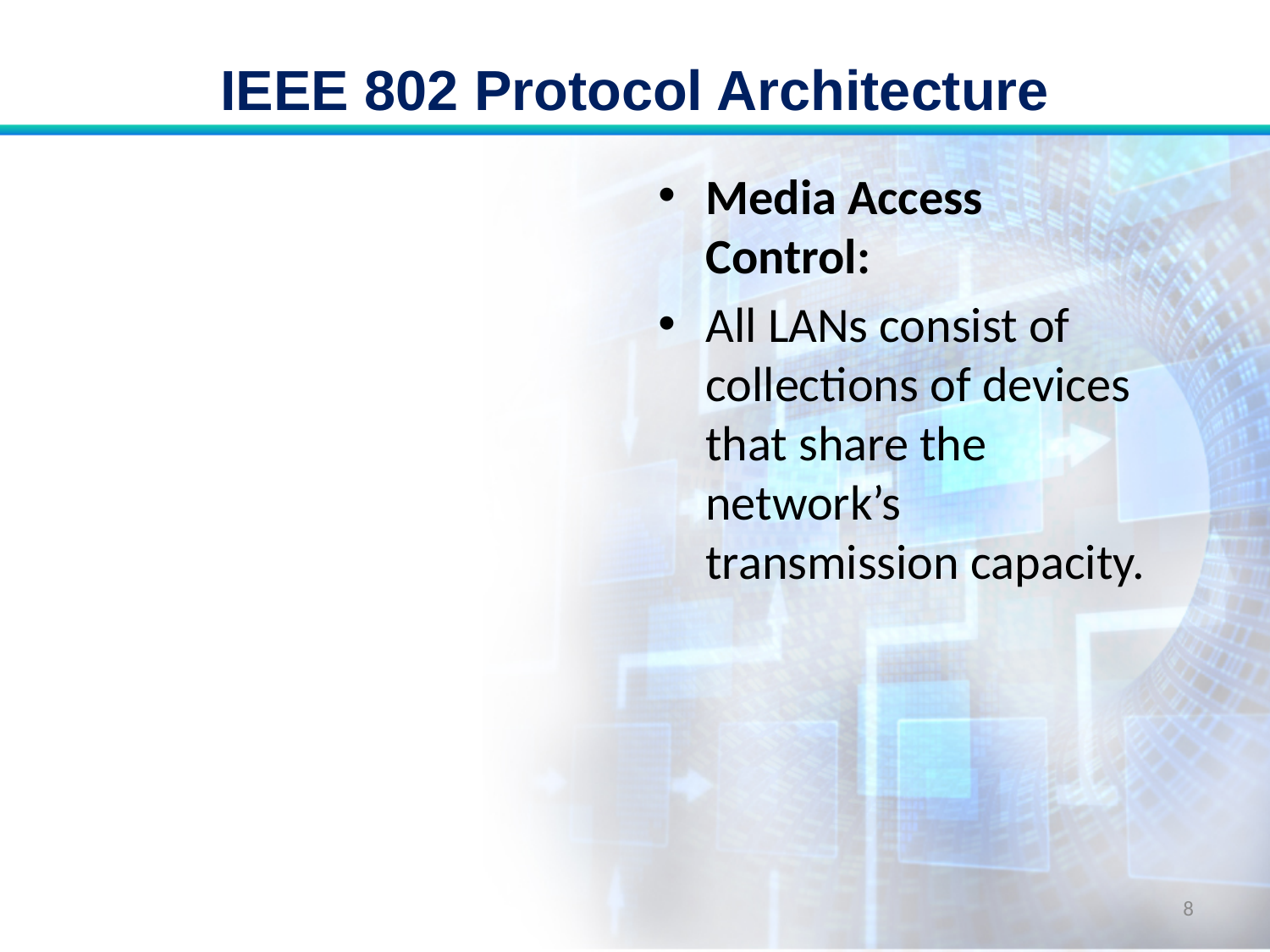

# IEEE 802 Protocol Architecture
Media Access Control:
All LANs consist of collections of devices that share the network’s transmission capacity.
8